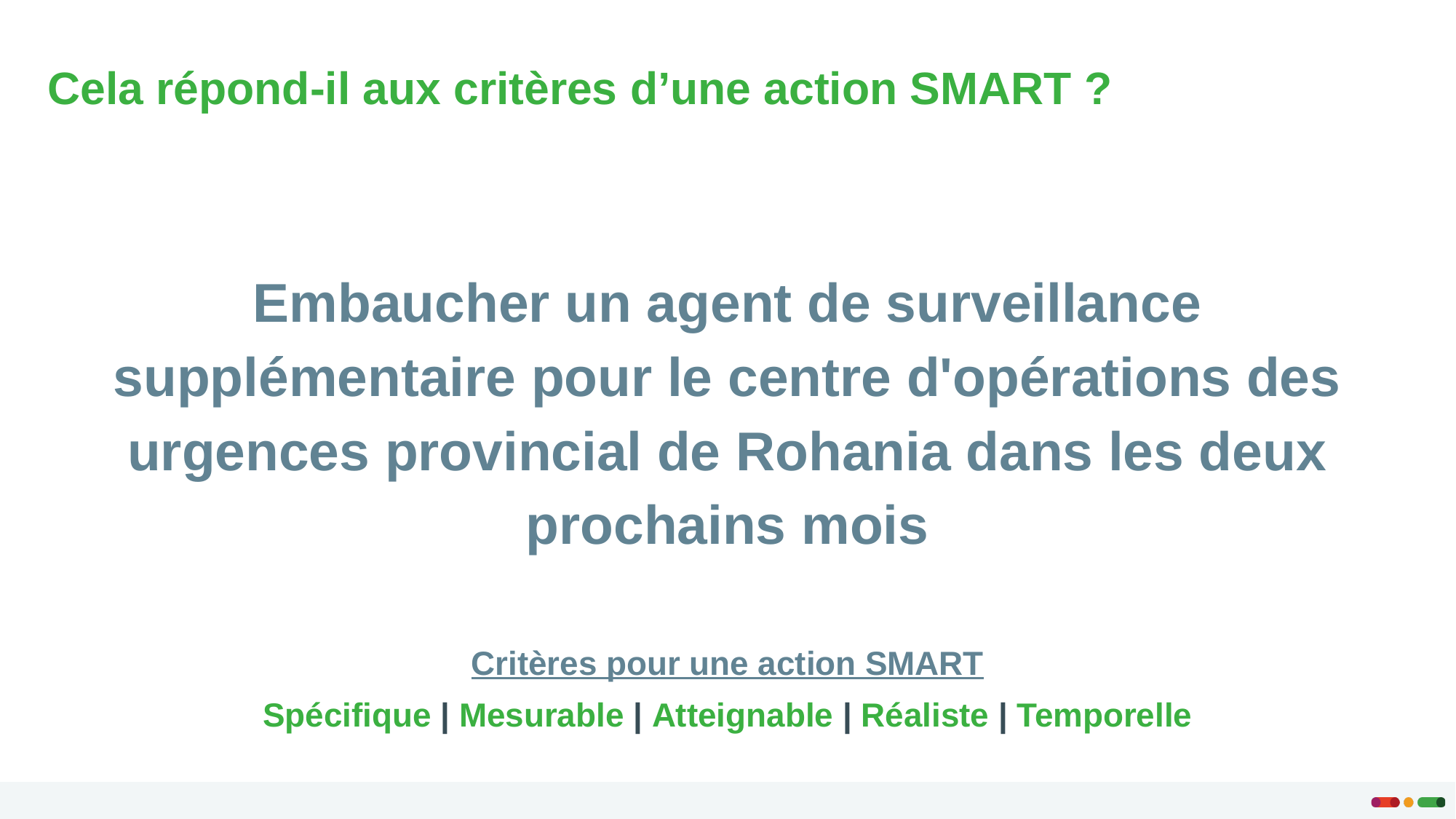

Cela répond-il aux critères d’une action SMART ?
Embaucher un agent de surveillance supplémentaire pour le centre d'opérations des urgences provincial de Rohania dans les deux prochains mois
Critères pour une action SMART
Spécifique​ | Mesurable | Atteignable | Réaliste | Temporelle​